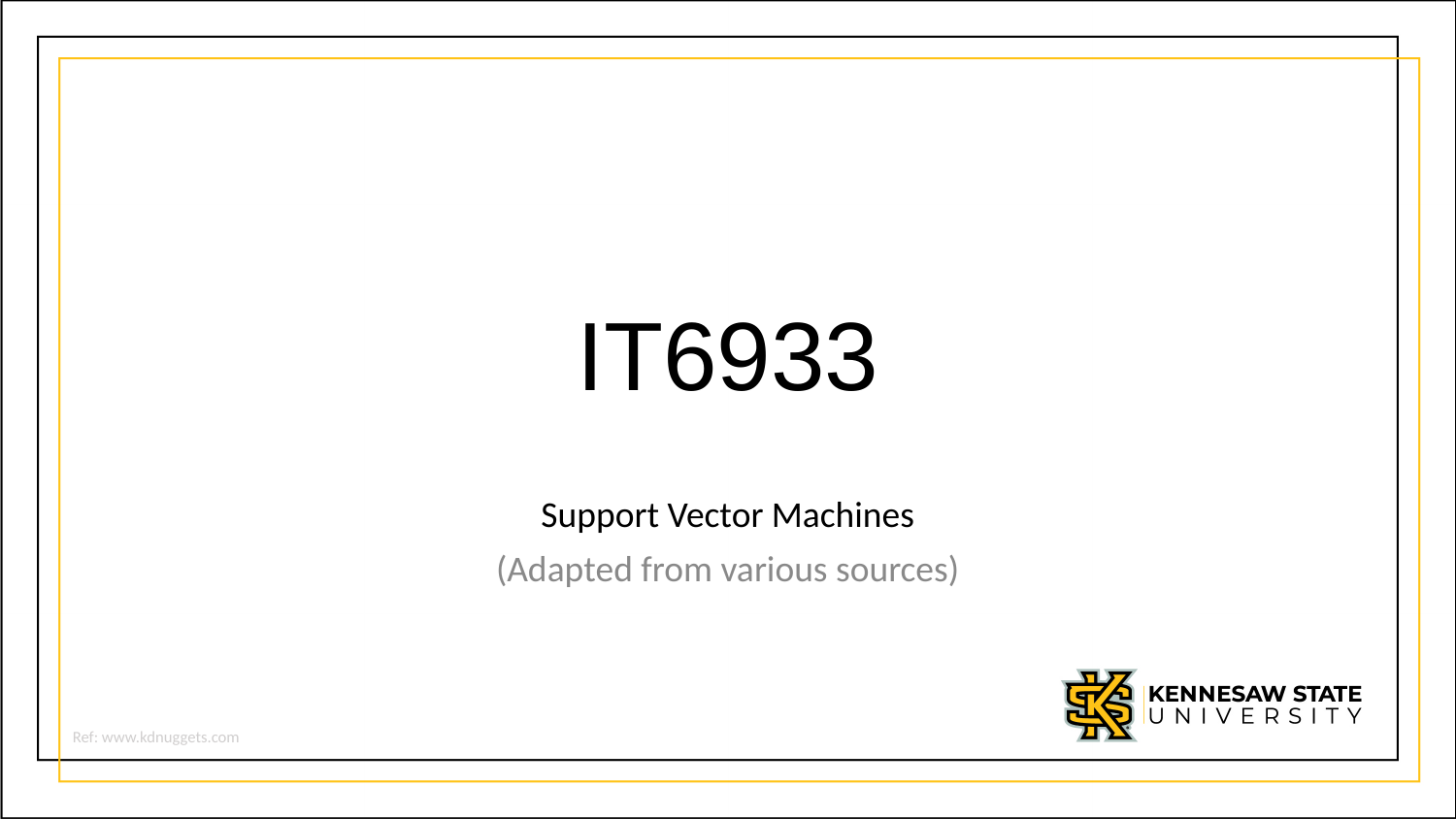

# IT6933

Support Vector Machines
(Adapted from various sources)

Ref: www.kdnuggets.com